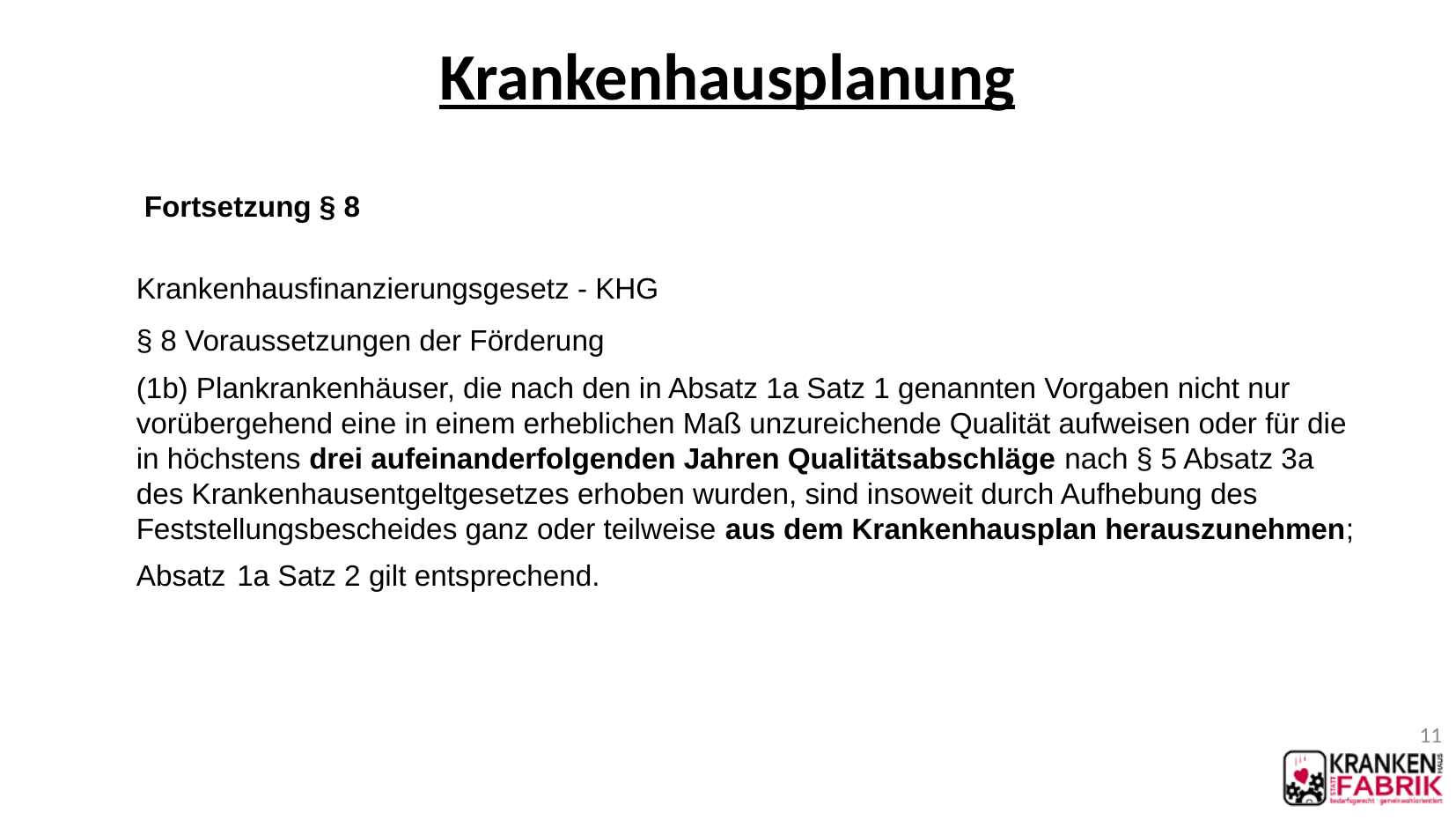

Krankenhausplanung
 Fortsetzung § 8

Krankenhausfinanzierungsgesetz - KHG
§ 8 Voraussetzungen der Förderung
(1b) Plankrankenhäuser, die nach den in Absatz 1a Satz 1 genannten Vorgaben nicht nur vorübergehend eine in einem erheblichen Maß unzureichende Qualität aufweisen oder für die in höchstens drei aufeinanderfolgenden Jahren Qualitätsabschläge nach § 5 Absatz 3a des Krankenhausentgeltgesetzes erhoben wurden, sind insoweit durch Aufhebung des Feststellungsbescheides ganz oder teilweise aus dem Krankenhausplan herauszunehmen; Absatz 1a Satz 2 gilt entsprechend.

11